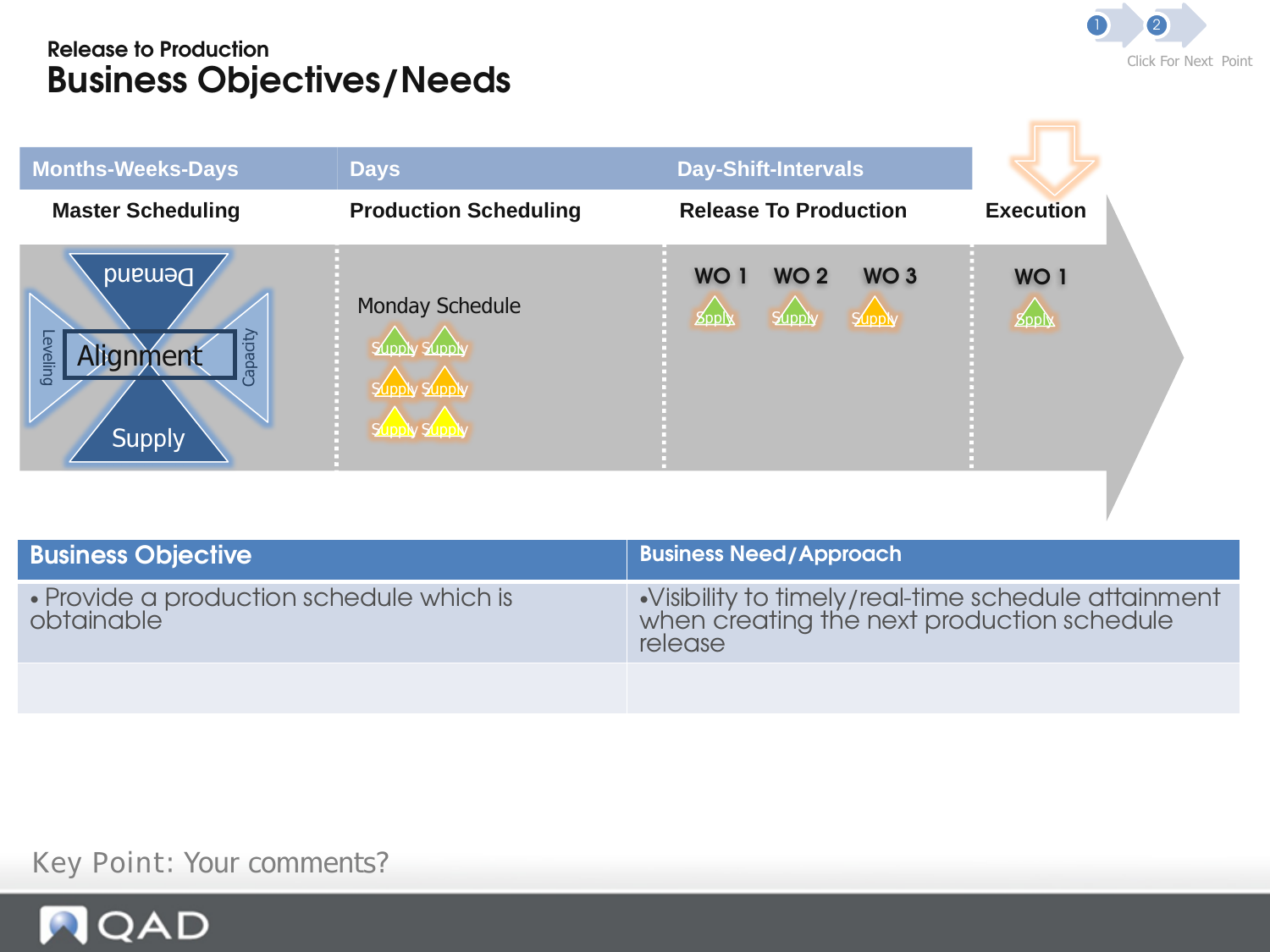

1

2
Release to Production
Business Objectives/Needs
Click For Next  Point
Click For Next  Point

Months-Weeks-Days
Days
Day-Shift-Intervals
Master Scheduling
Production Scheduling
Release To Production
Execution

Demand
WO 1
WO 2
WO 3
WO 1
Monday Schedule
Spply
Supply
Supply
Spply
Leveling
Capacity
Supply
Supply
Alignment
Supply
Supply
Supply
Supply
Supply
| Business Objective | Business Need/Approach |
| --- | --- |
| Provide a production schedule which is obtainable | Visibility to timely/real-time schedule attainment when creating the next production schedule release |
|  |  |

Key Point: Your comments?